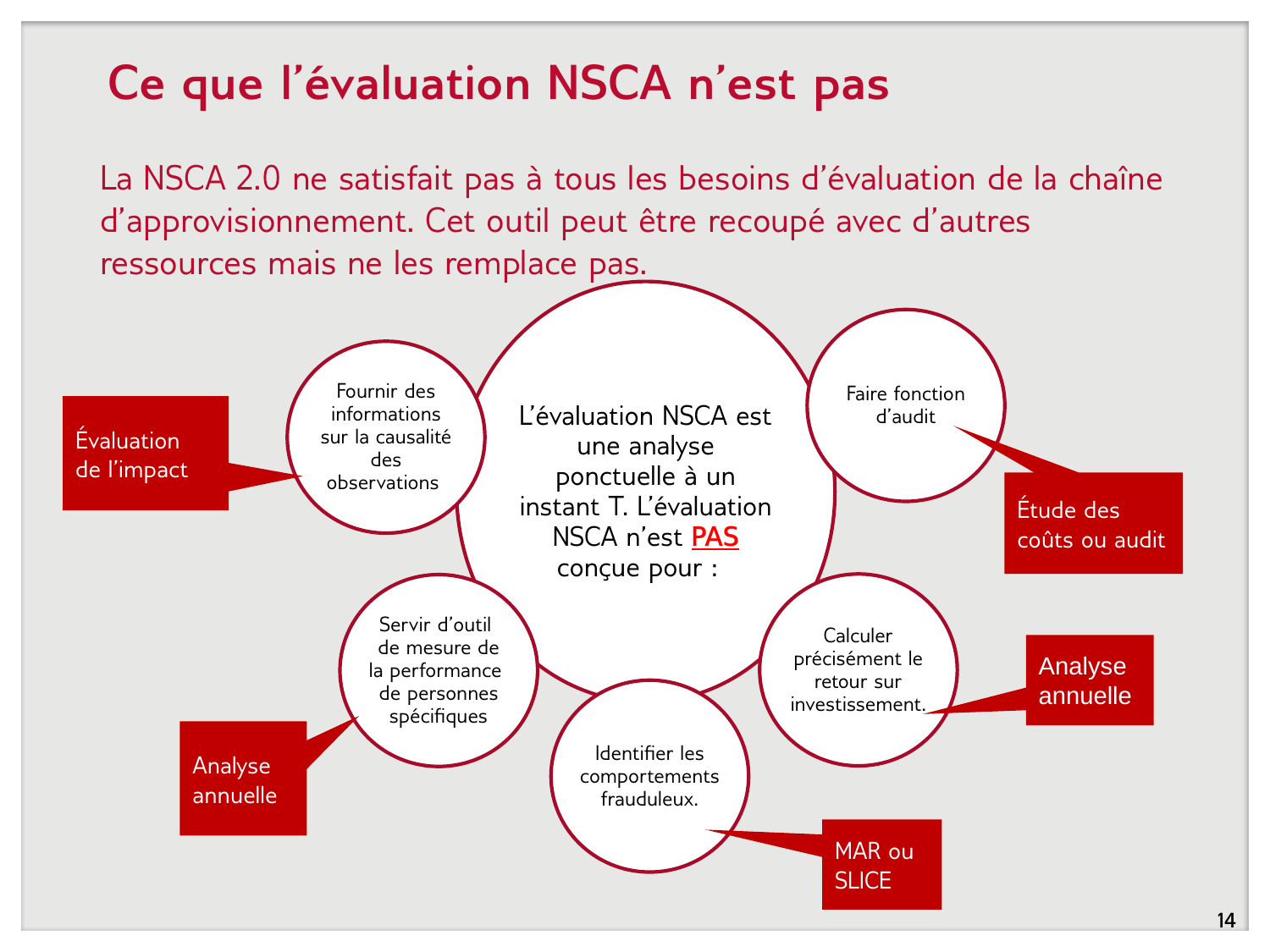

Ce que l’évaluation NSCA n’est pas
# La NSCA 2.0 ne satisfait pas à tous les besoins d’évaluation de la chaîne d’approvisionnement. Cet outil peut être recoupé avec d’autres ressources mais ne les remplace pas.
L’évaluation NSCA est une analyse ponctuelle à un instant T. L’évaluation NSCA n’est PAS conçue pour :
Faire fonction d’audit
Fournir des informations sur la causalité des observations
Évaluation
de l’impact
Étude des coûts ou audit
Calculer précisément le retour sur investissement.
Servir d’outil
de mesure de la performance
de personnes spécifiques
Analyse annuelle
Identifier les comportements frauduleux.
Analyse annuelle
MAR ou SLICE
14